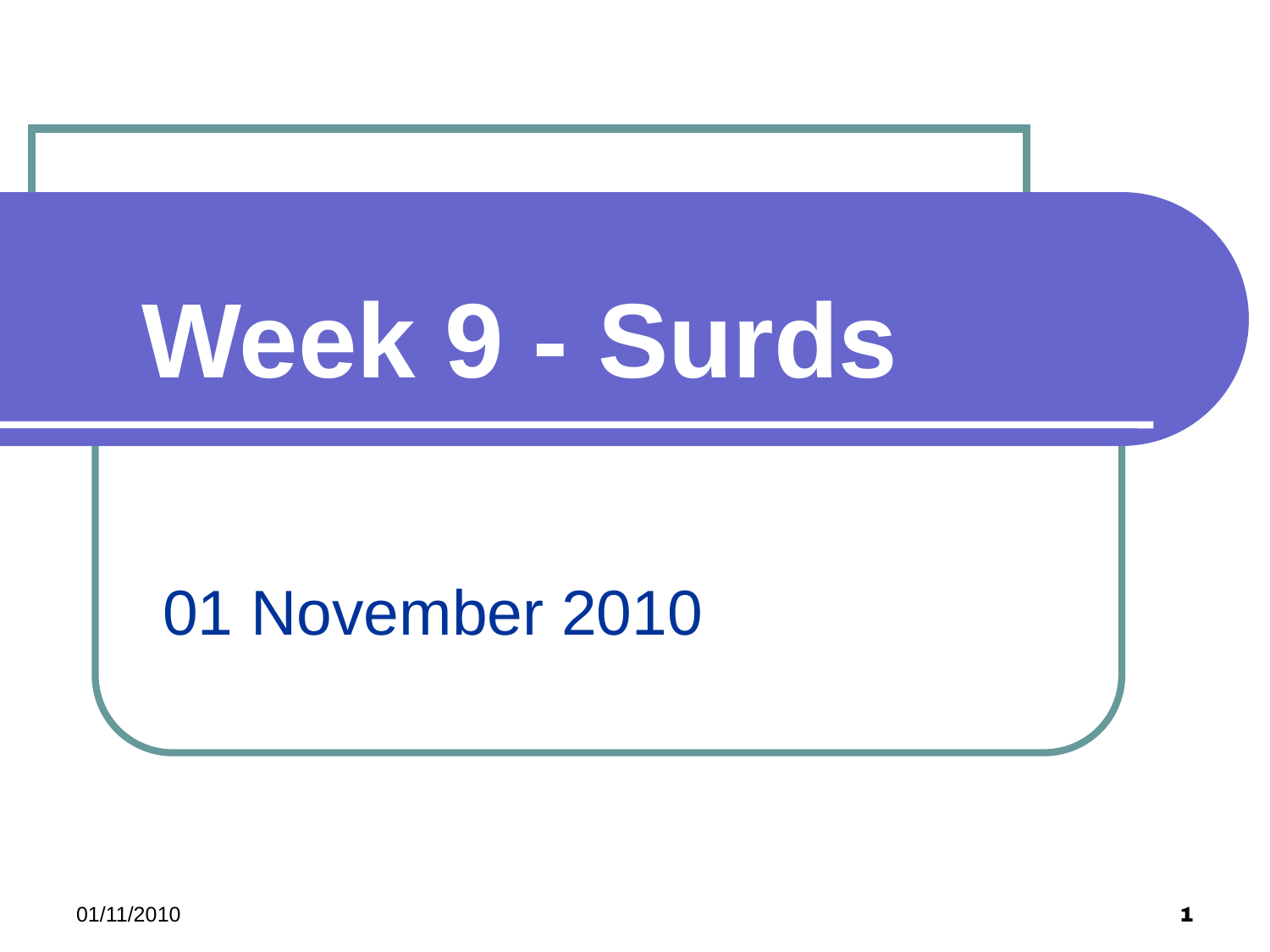

# Week 9 - Surds
01 November 2010
01/11/2010
1